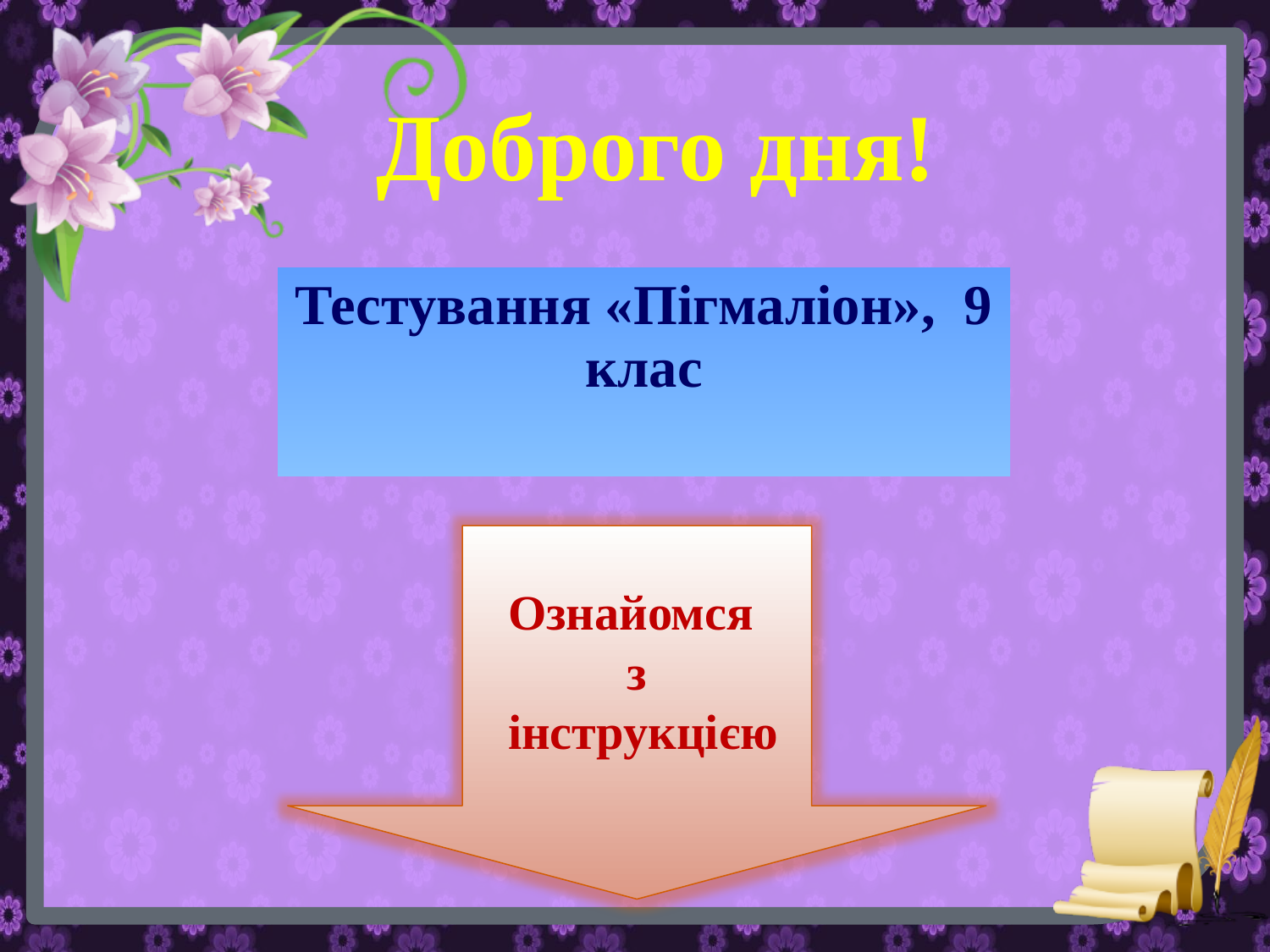

Доброго дня!
Тестування «Пігмаліон»,  9 клас
Ознайомся
з
 інструкцією